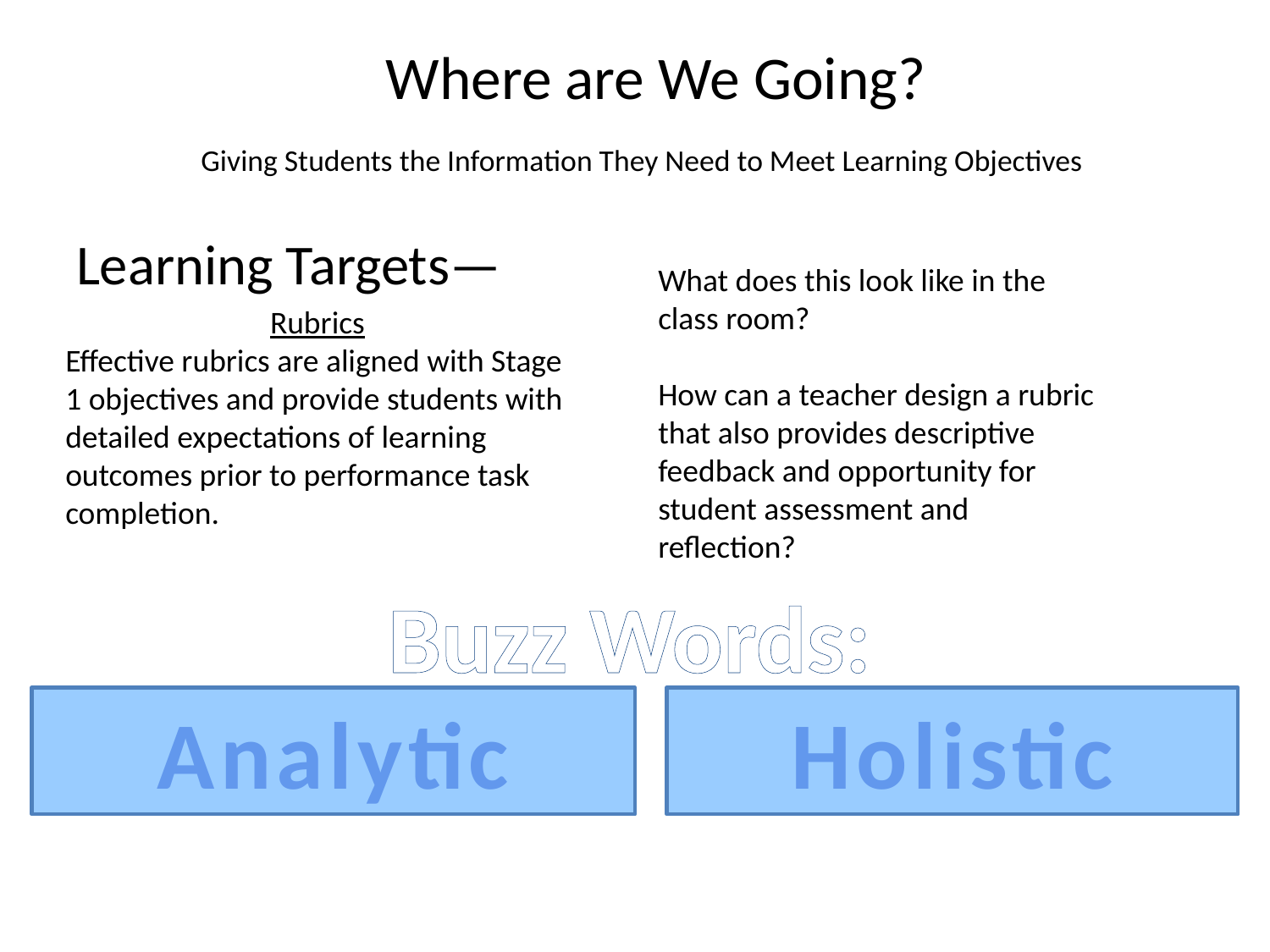

Where are We Going?
Giving Students the Information They Need to Meet Learning Objectives
Learning Targets—

What does this look like in the class room?

How can a teacher design a rubric that also provides descriptive feedback and opportunity for student assessment and reflection?
Rubrics
Effective rubrics are aligned with Stage 1 objectives and provide students with detailed expectations of learning outcomes prior to performance task completion.
Buzz Words:
Analytic
Holistic